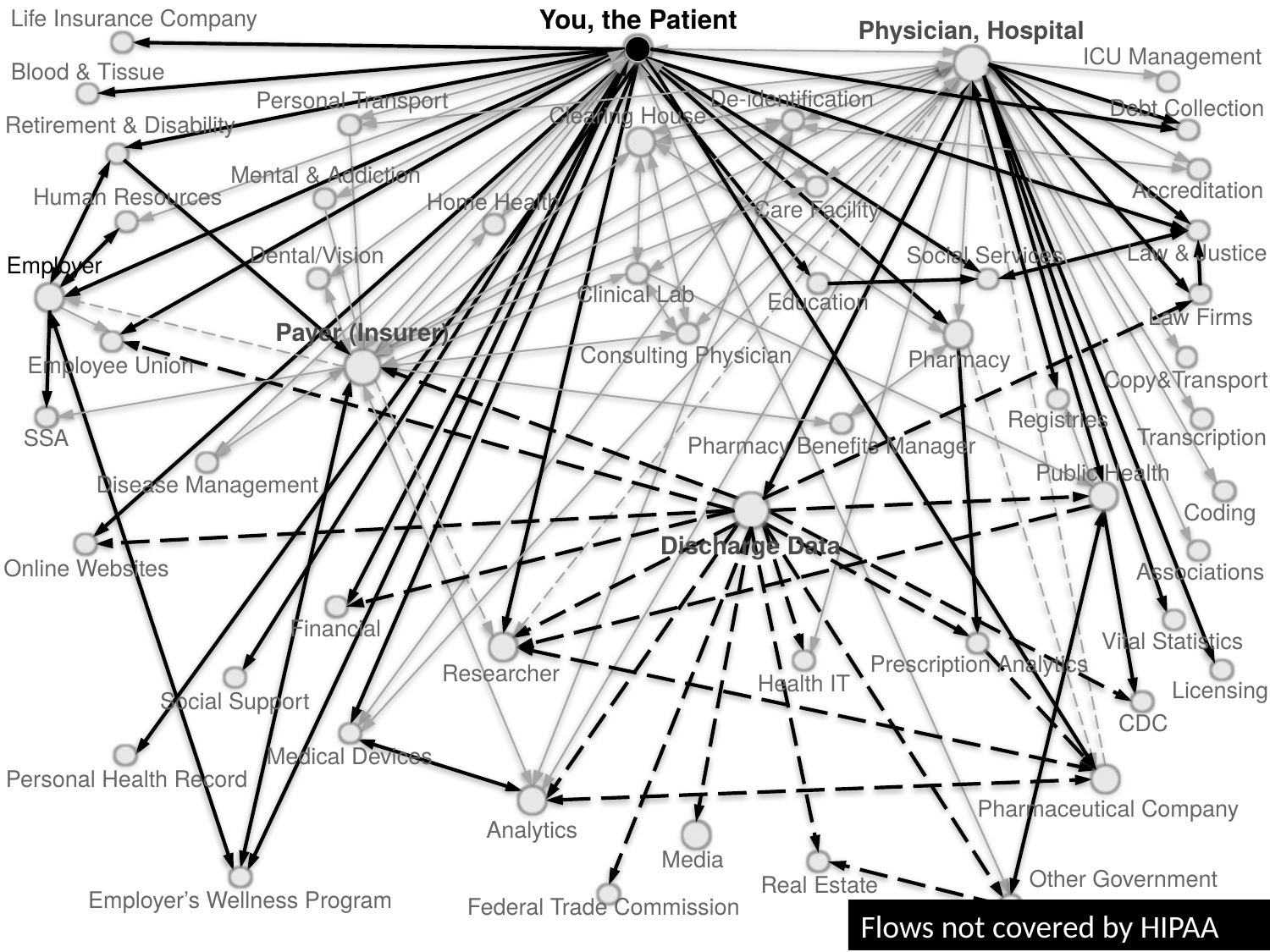

You, the Patient
Life Insurance Company
Physician, Hospital

ICU Management

Blood & Tissue

De-identification
Personal Transport

Debt Collection
Clearing House
Retirement & Disability

Mental & Addiction

Accreditation
Human Resources

Home Health
Care Facility

Law & Justice
Dental/Vision
Social Services
Employer

Clinical Lab

Education

Law Firms
Payer (Insurer)

Consulting Physician
Pharmacy
Employee Union

Copy&Transport

Registries

Transcription
SSA
Pharmacy Benefits Manager
Public Health

Disease Management

Coding

Discharge Data

Online Websites
Associations

Financial

Vital Statistics

Prescription Analytics

Researcher

Health IT

Licensing
Social Support

CDC

Medical Devices

Personal Health Record

Pharmaceutical Company
Analytics

Media

Other Government
Real Estate

Employer’s Wellness Program

Federal Trade Commission

Flows not covered by HIPAA